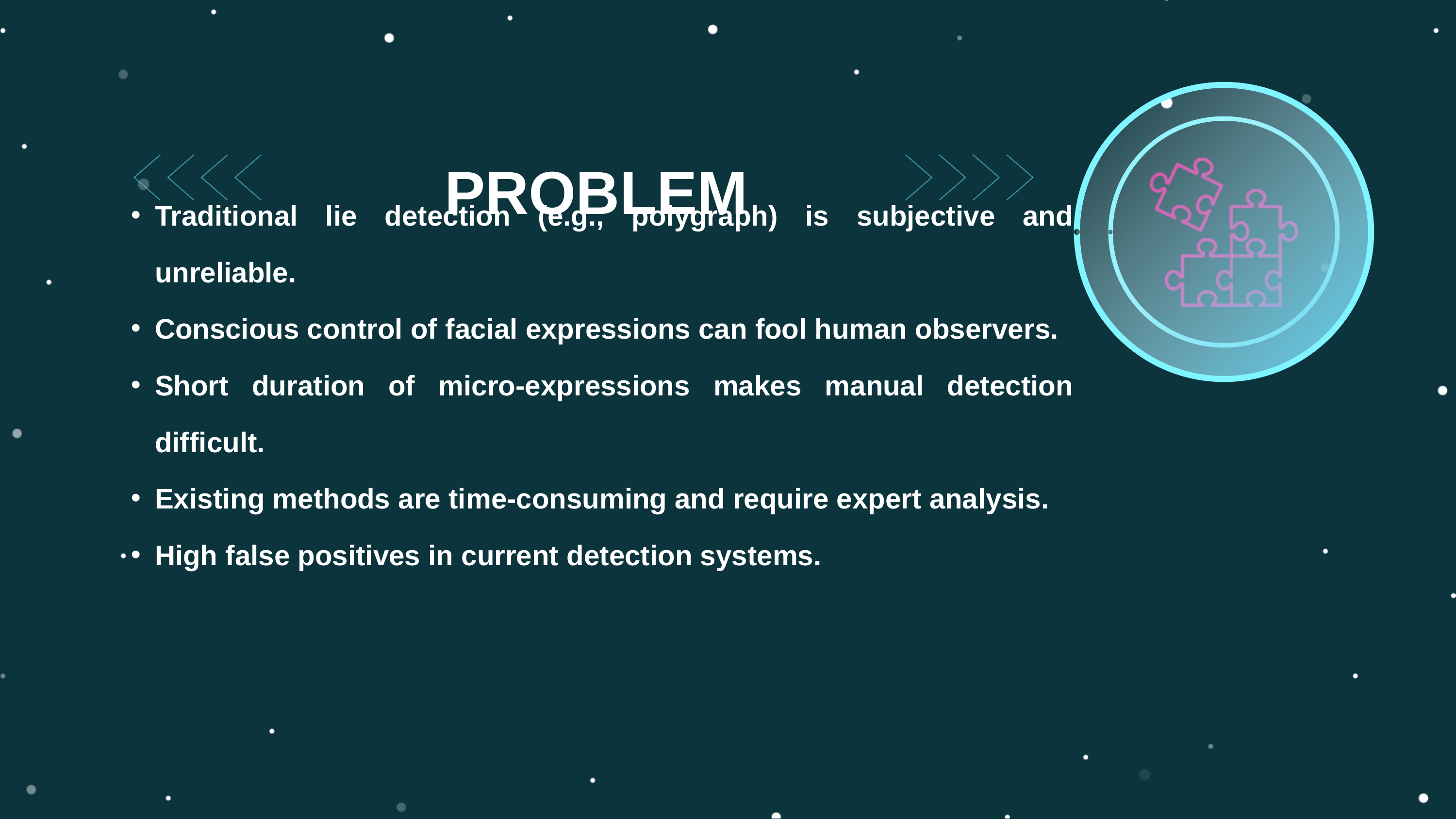

PROBLEM

Traditional lie detection (e.g., polygraph) is subjective and unreliable.
Conscious control of facial expressions can fool human observers.
Short duration of micro-expressions makes manual detection difficult.
Existing methods are time-consuming and require expert analysis.
High false positives in current detection systems.